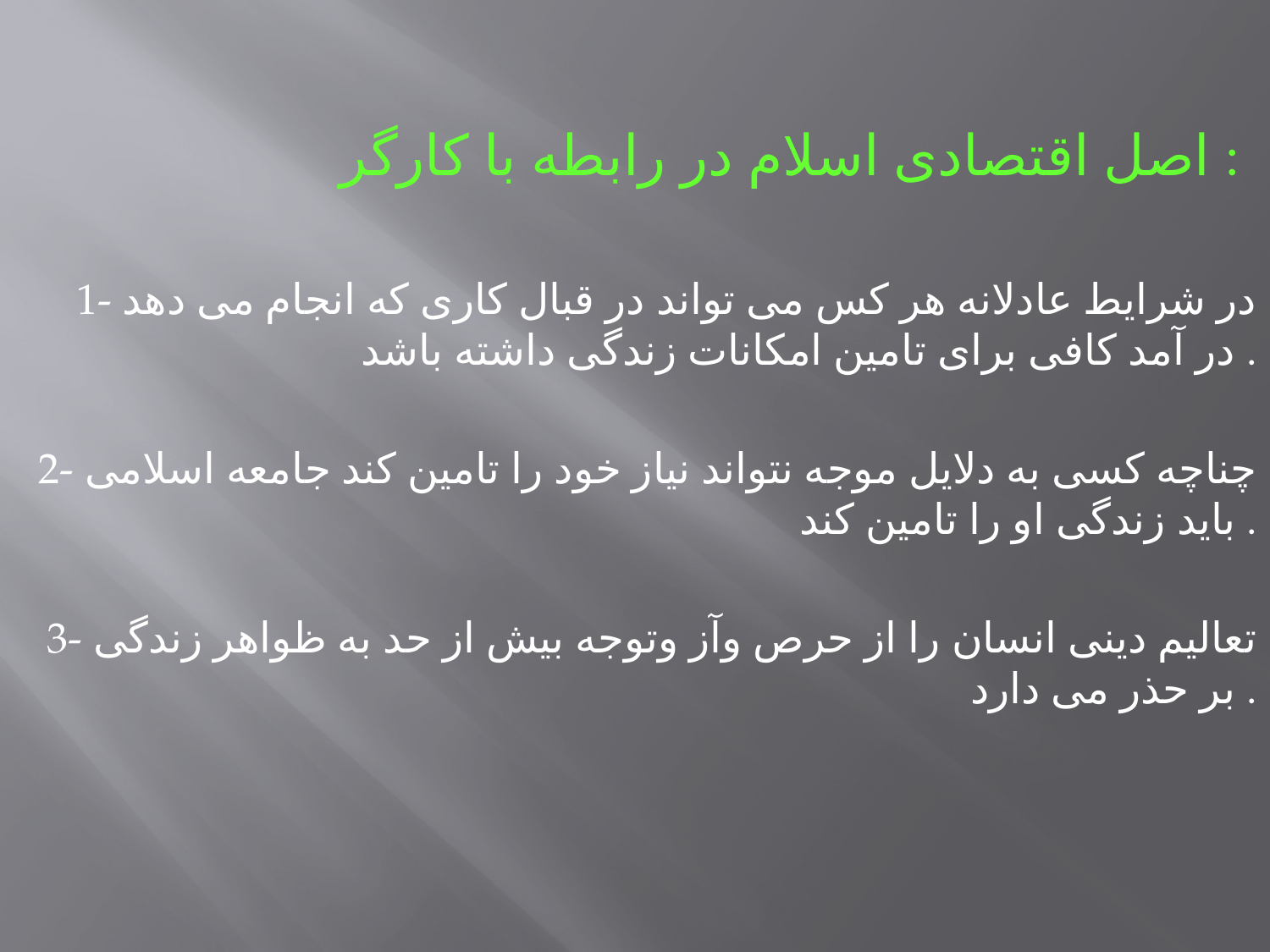

اصل اقتصادی اسلام در رابطه با کارگر :

1- در شرایط عادلانه هر کس می تواند در قبال کاری که انجام می دهد در آمد کافی برای تامین امکانات زندگی داشته باشد .

2- چناچه کسی به دلایل موجه نتواند نیاز خود را تامین کند جامعه اسلامی باید زندگی او را تامین کند .

3- تعالیم دینی انسان را از حرص وآز وتوجه بیش از حد به ظواهر زندگی بر حذر می دارد .